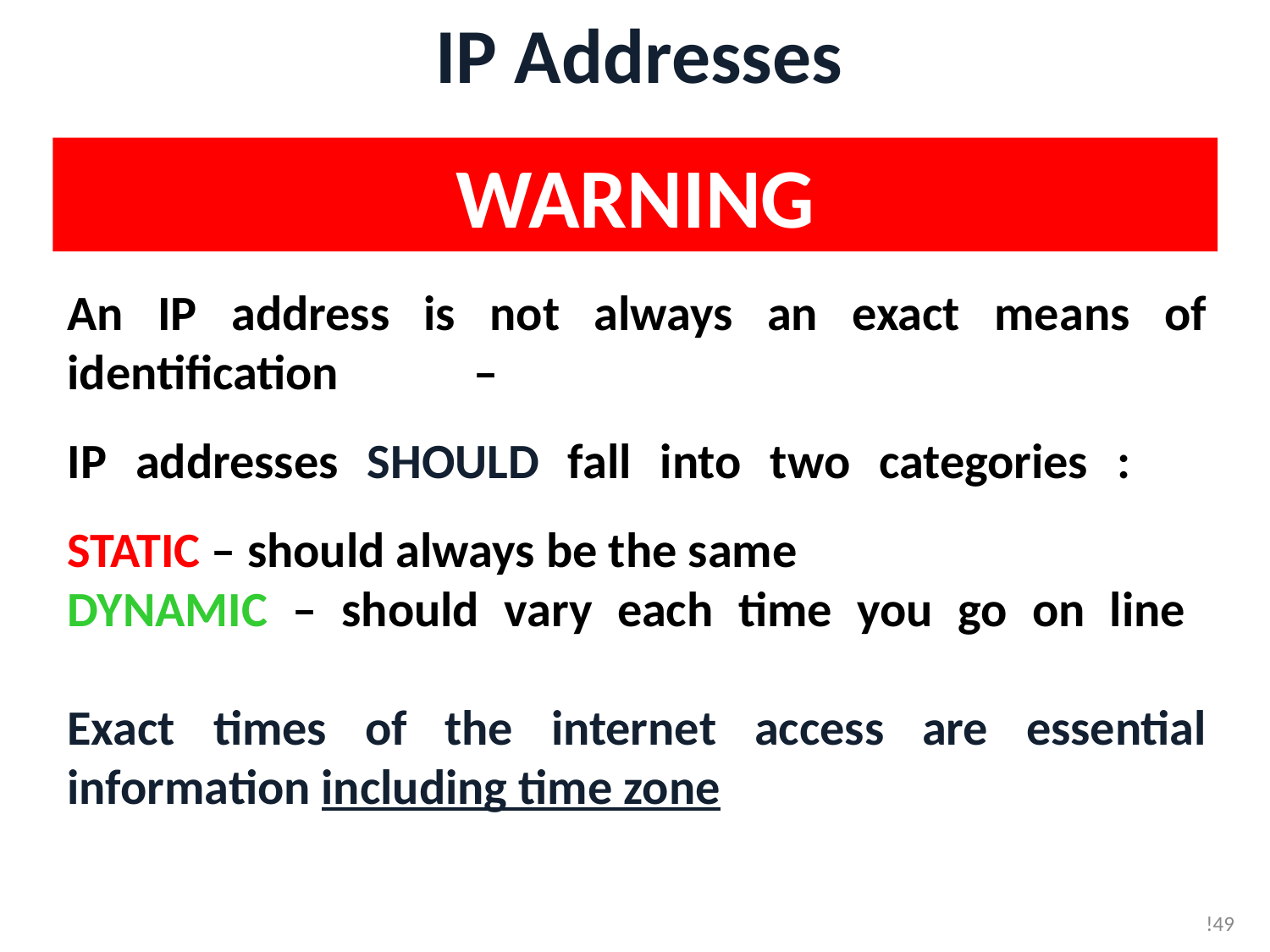

# IP Addresses
WARNING
An IP address is not always an exact means of identification –
IP addresses SHOULD fall into two categories :
STATIC – should always be the same
DYNAMIC – should vary each time you go on line
Exact times of the internet access are essential information including time zone
!49